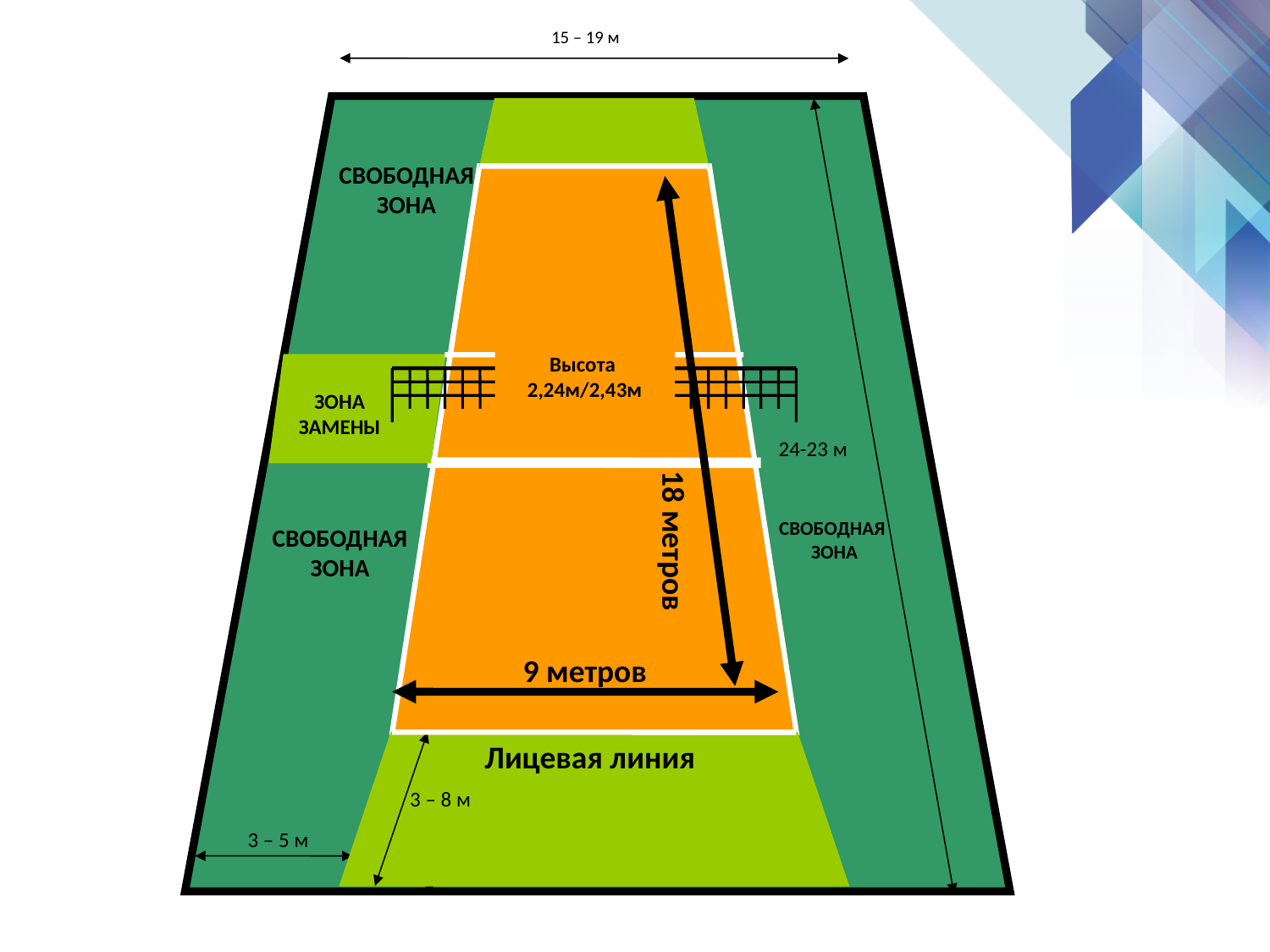

15 – 19 м

СВОБОДНАЯ ЗОНА

Высота
2,24м/2,43м

ЗОНА ЗАМЕНЫ

24-23 м

18 метров
СВОБОДНАЯ ЗОНА
СВОБОДНАЯ
ЗОНА
9 метров

Лицевая линия
3 – 8 м
3 – 5 м